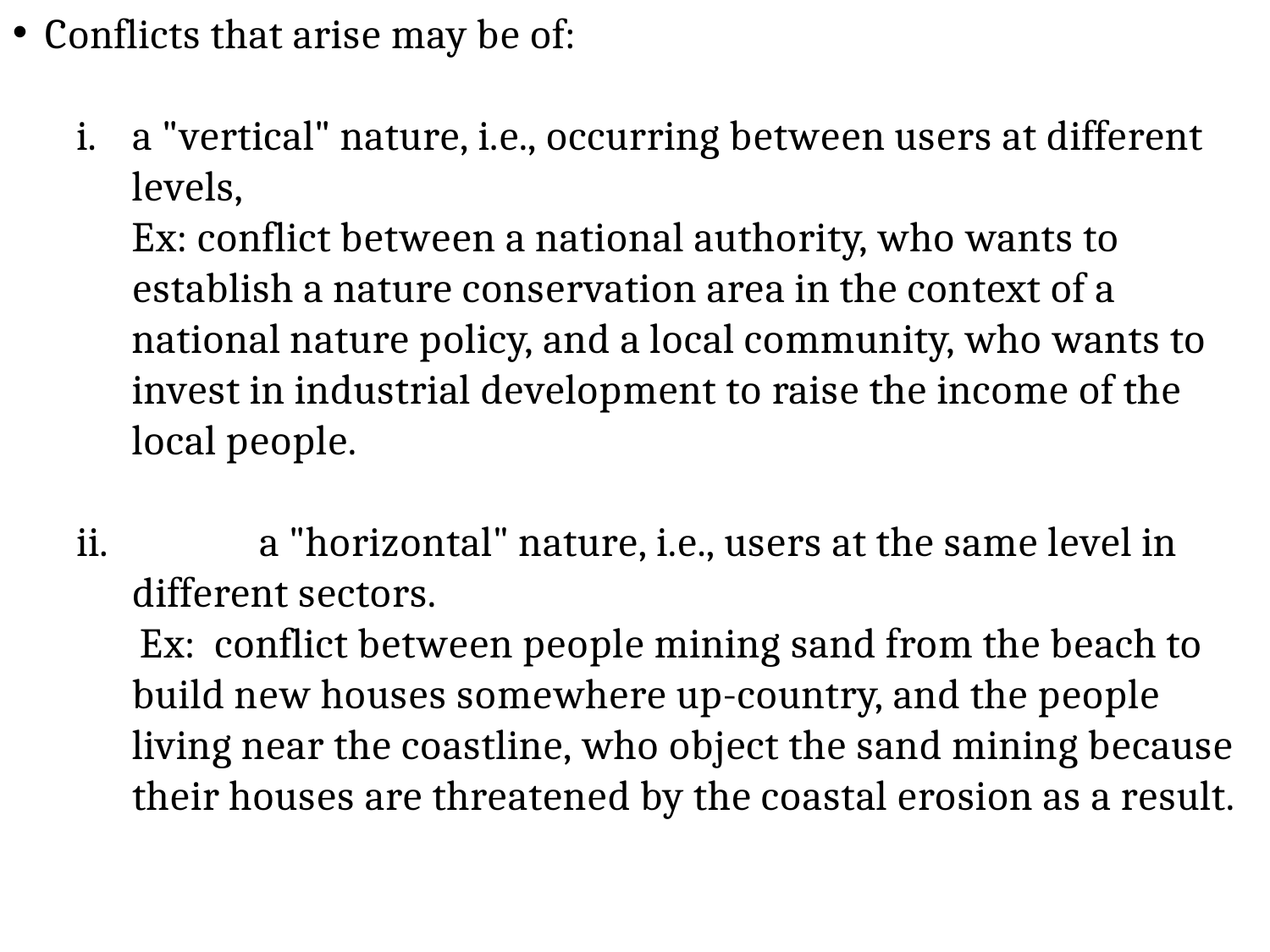

Conflicts that arise may be of:

a "vertical" nature, i.e., occurring between users at different levels,
	Ex: conflict between a national authority, who wants to establish a nature conservation area in the context of a national nature policy, and a local community, who wants to invest in industrial development to raise the income of the local people.

	a "horizontal" nature, i.e., users at the same level in different sectors.
Ex:  conflict between people mining sand from the beach to build new houses somewhere up-country, and the people living near the coastline, who object the sand mining because their houses are threatened by the coastal erosion as a result.